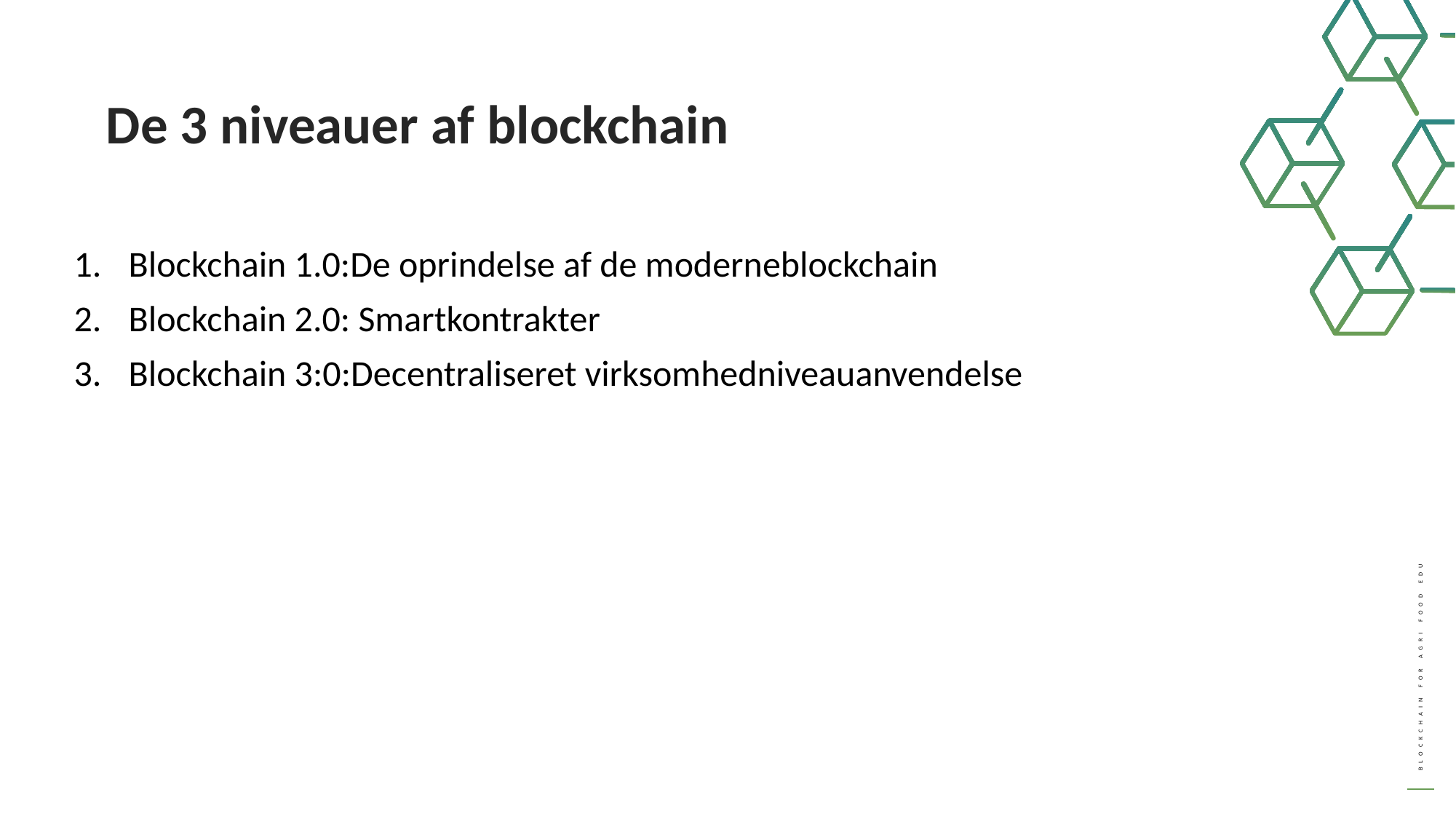

De 3 niveauer af blockchain
Blockchain 1.0:De oprindelse af de moderneblockchain
Blockchain 2.0: Smartkontrakter
Blockchain 3:0:Decentraliseret virksomhedniveauanvendelse